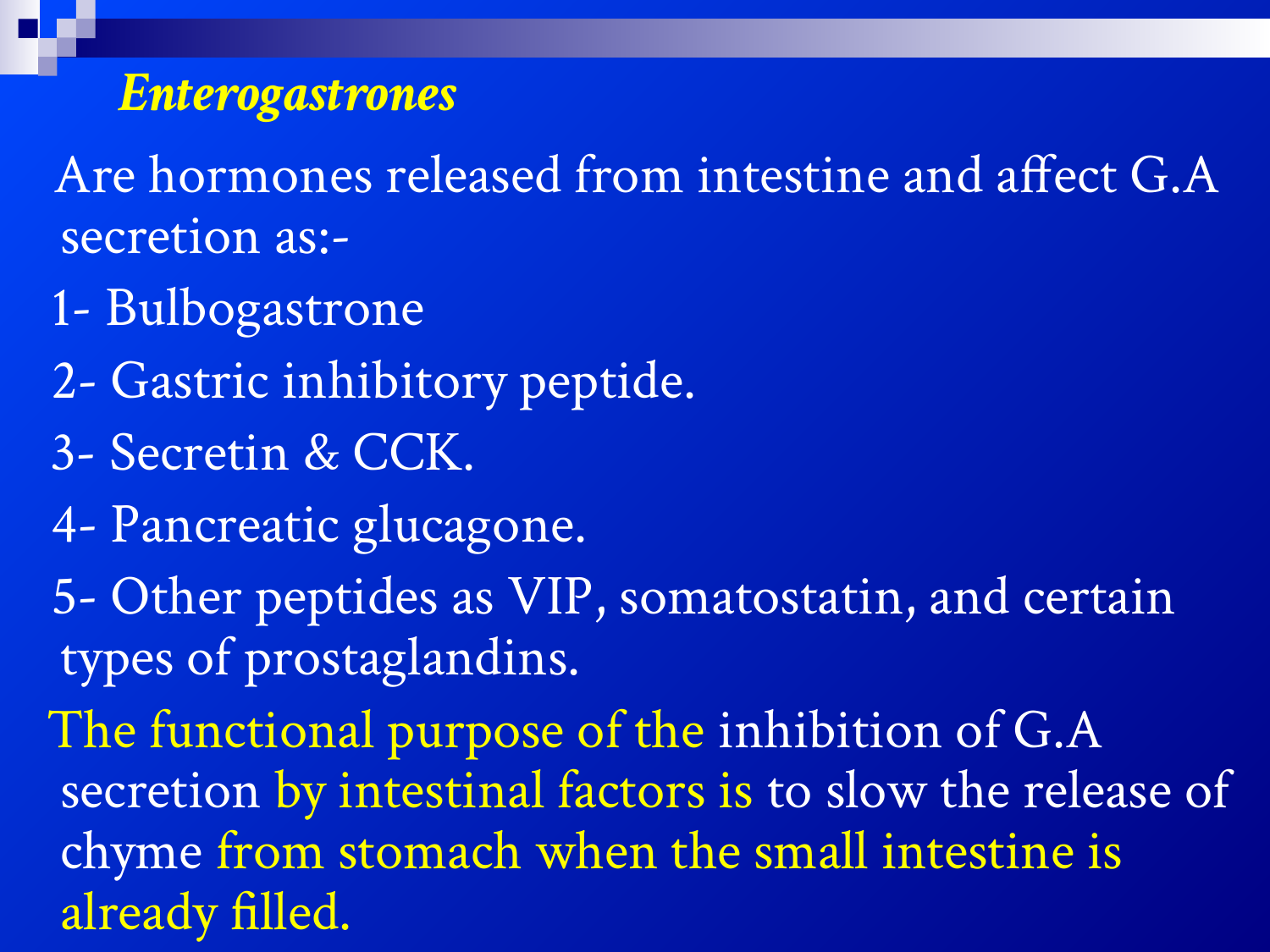

# Enterogastrones
   Are hormones released from intestine and affect G.A secretion as:-
   1- Bulbogastrone
   2- Gastric inhibitory peptide.
   3- Secretin & CCK.
   4- Pancreatic glucagone.
   5- Other peptides as VIP, somatostatin, and certain types of prostaglandins.
   The functional purpose of the inhibition of G.A secretion by intestinal factors is to slow the release of chyme from stomach when the small intestine is already filled.